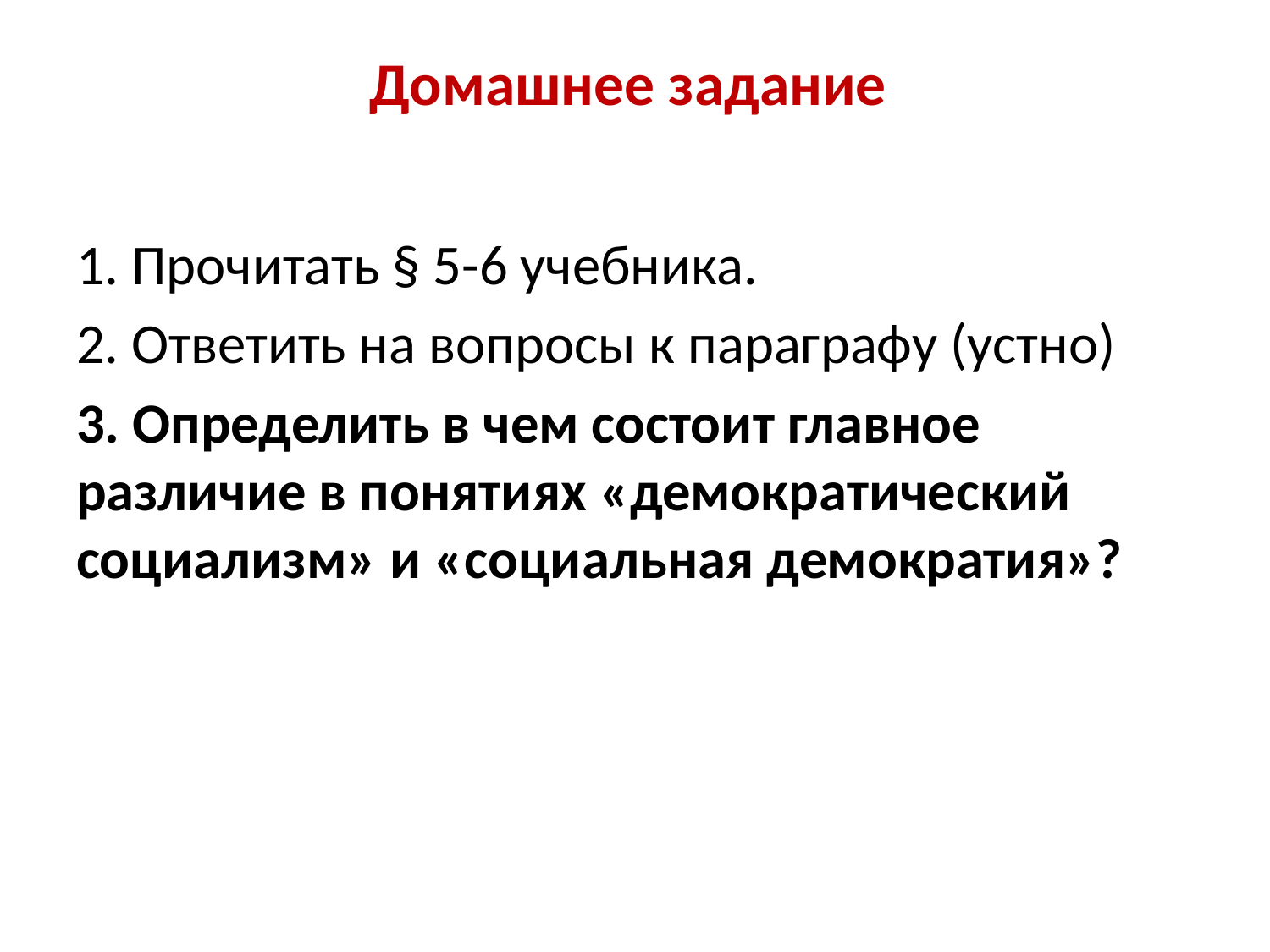

# Домашнее задание
1. Прочитать § 5-6 учебника.
2. Ответить на вопросы к параграфу (устно)
3. Определить в чем состоит главное различие в понятиях «демократический социализм» и «социальная демократия»?